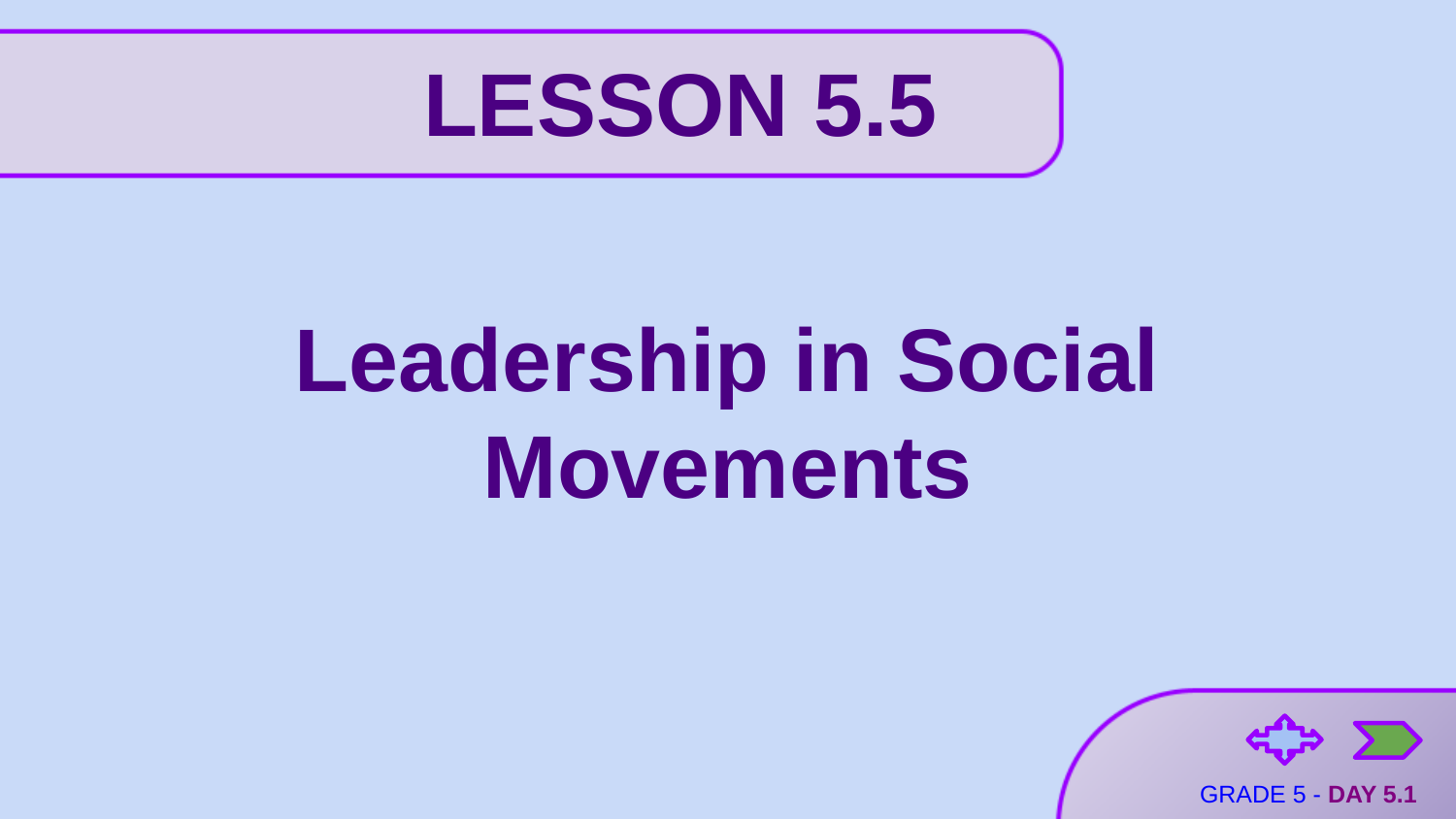

LESSON 5.5
# Leadership in Social Movements

GRADE 5 - DAY 5.1